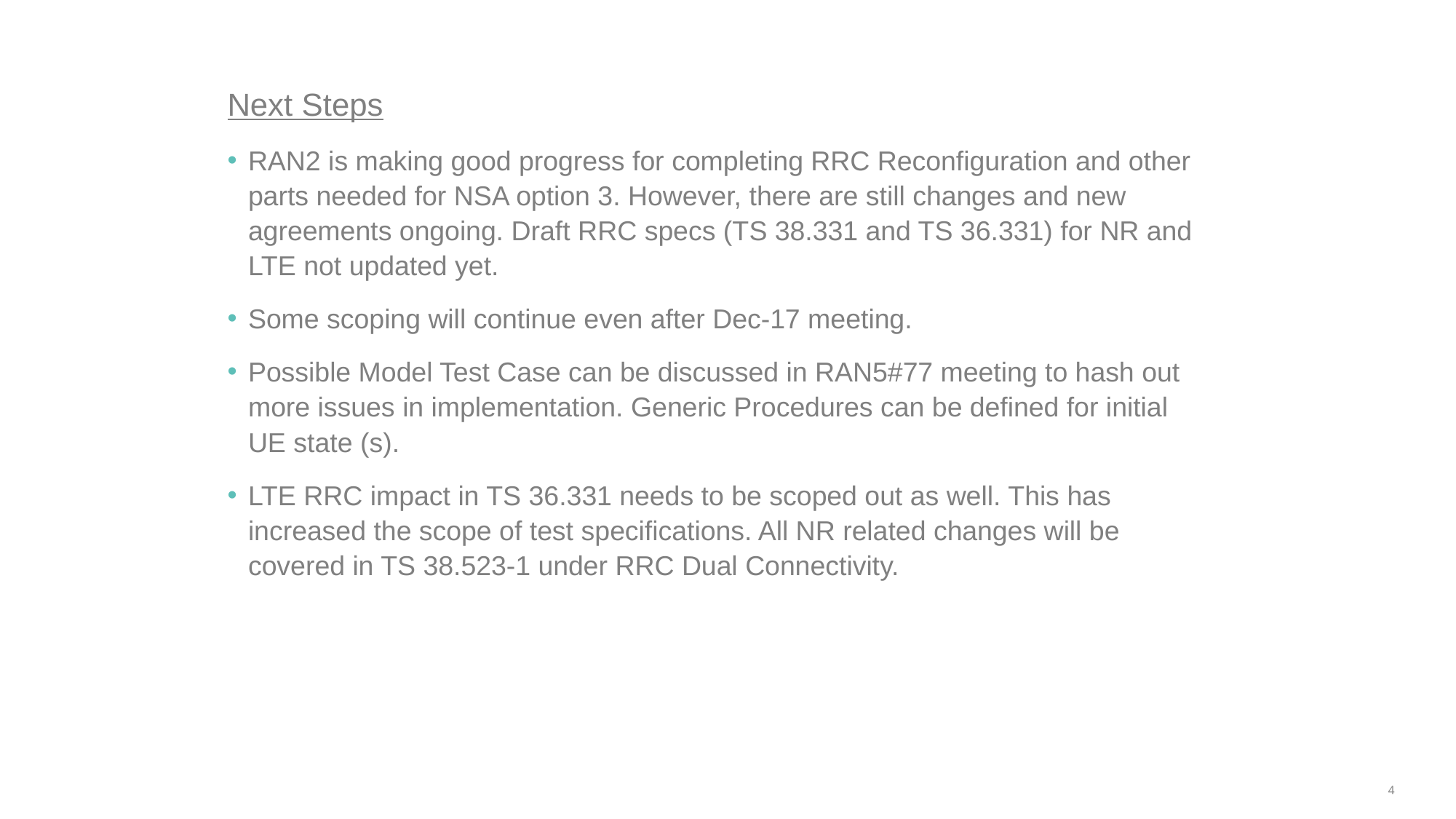

4
Next Steps
RAN2 is making good progress for completing RRC Reconfiguration and other parts needed for NSA option 3. However, there are still changes and new agreements ongoing. Draft RRC specs (TS 38.331 and TS 36.331) for NR and LTE not updated yet.
Some scoping will continue even after Dec-17 meeting.
Possible Model Test Case can be discussed in RAN5#77 meeting to hash out more issues in implementation. Generic Procedures can be defined for initial UE state (s).
LTE RRC impact in TS 36.331 needs to be scoped out as well. This has increased the scope of test specifications. All NR related changes will be covered in TS 38.523-1 under RRC Dual Connectivity.